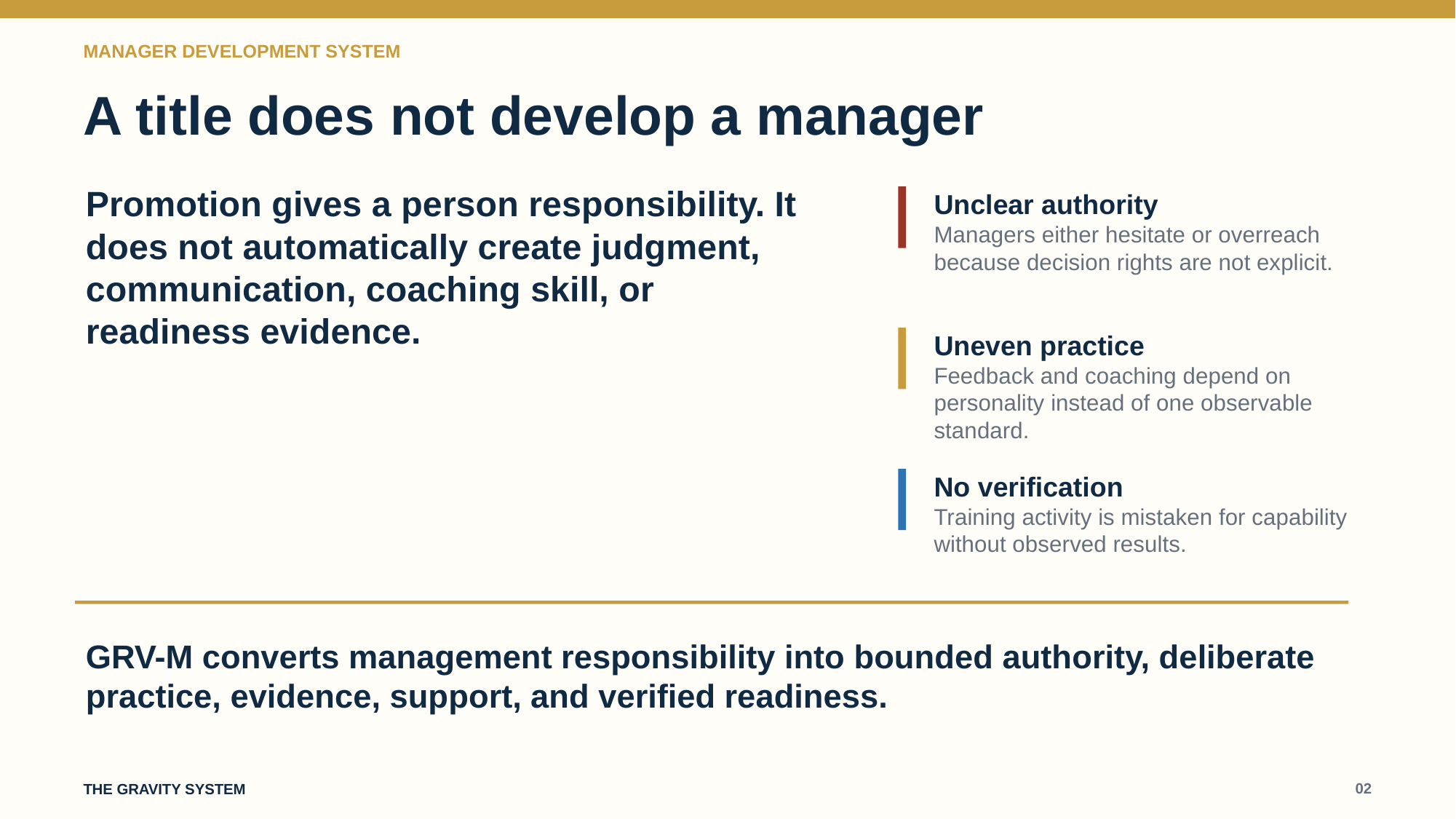

MANAGER DEVELOPMENT SYSTEM
A title does not develop a manager
Promotion gives a person responsibility. It does not automatically create judgment, communication, coaching skill, or readiness evidence.
Unclear authority

Managers either hesitate or overreach because decision rights are not explicit.
Uneven practice

Feedback and coaching depend on personality instead of one observable standard.
No verification

Training activity is mistaken for capability without observed results.

GRV-M converts management responsibility into bounded authority, deliberate practice, evidence, support, and verified readiness.
02
THE GRAVITY SYSTEM